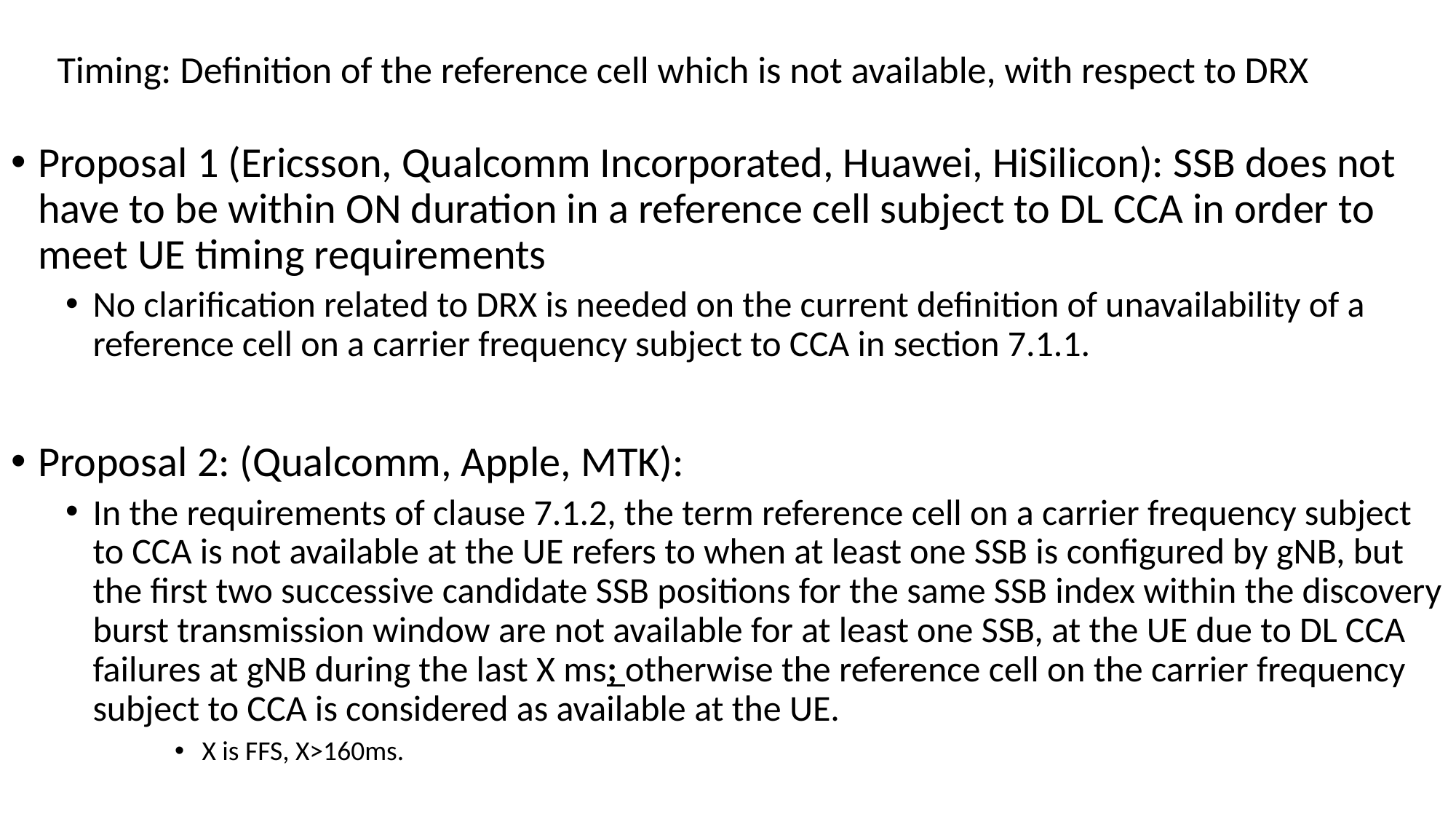

# Timing: Definition of the reference cell which is not available, with respect to DRX
Proposal 1 (Ericsson, Qualcomm Incorporated, Huawei, HiSilicon): SSB does not have to be within ON duration in a reference cell subject to DL CCA in order to meet UE timing requirements
No clarification related to DRX is needed on the current definition of unavailability of a reference cell on a carrier frequency subject to CCA in section 7.1.1.

Proposal 2: (Qualcomm, Apple, MTK):
In the requirements of clause 7.1.2, the term reference cell on a carrier frequency subject to CCA is not available at the UE refers to when at least one SSB is configured by gNB, but the first two successive candidate SSB positions for the same SSB index within the discovery burst transmission window are not available for at least one SSB, at the UE due to DL CCA failures at gNB during the last X ms; otherwise the reference cell on the carrier frequency subject to CCA is considered as available at the UE.
X is FFS, X>160ms.